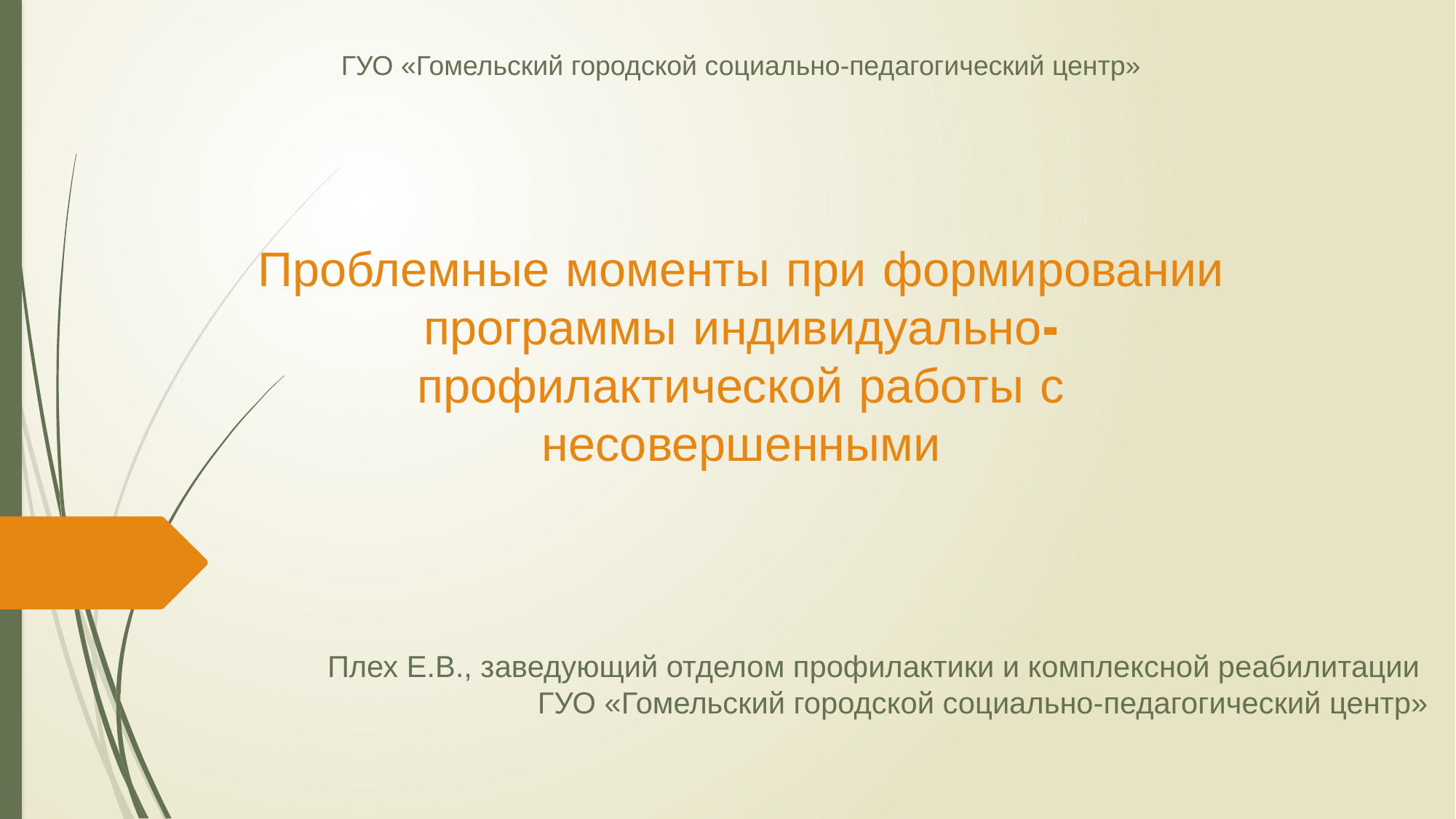

ГУО «Гомельский городской социально-педагогический центр»
# Проблемные моменты при формировании программы индивидуально-профилактической работы с несовершенными
Плех Е.В., заведующий отделом профилактики и комплексной реабилитации  ГУО «Гомельский городской социально-педагогический центр»